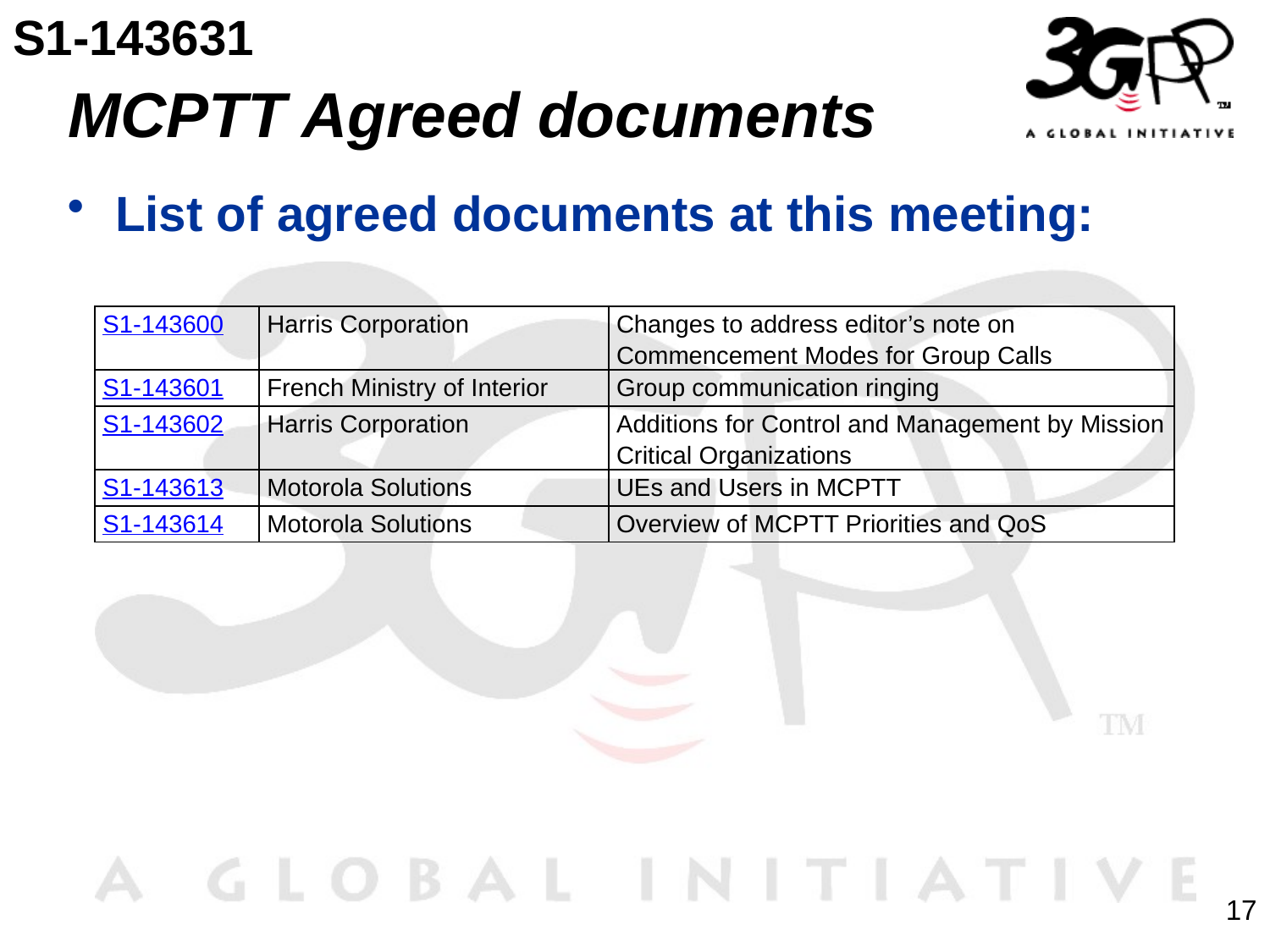

S1-143631
# MCPTT Agreed documents
List of agreed documents at this meeting:

| S1-143600 | Harris Corporation | Changes to address editor’s note on Commencement Modes for Group Calls |
| --- | --- | --- |
| S1-143601 | French Ministry of Interior | Group communication ringing |
| S1-143602 | Harris Corporation | Additions for Control and Management by Mission Critical Organizations |
| S1-143613 | Motorola Solutions | UEs and Users in MCPTT |
| S1-143614 | Motorola Solutions | Overview of MCPTT Priorities and QoS |
17